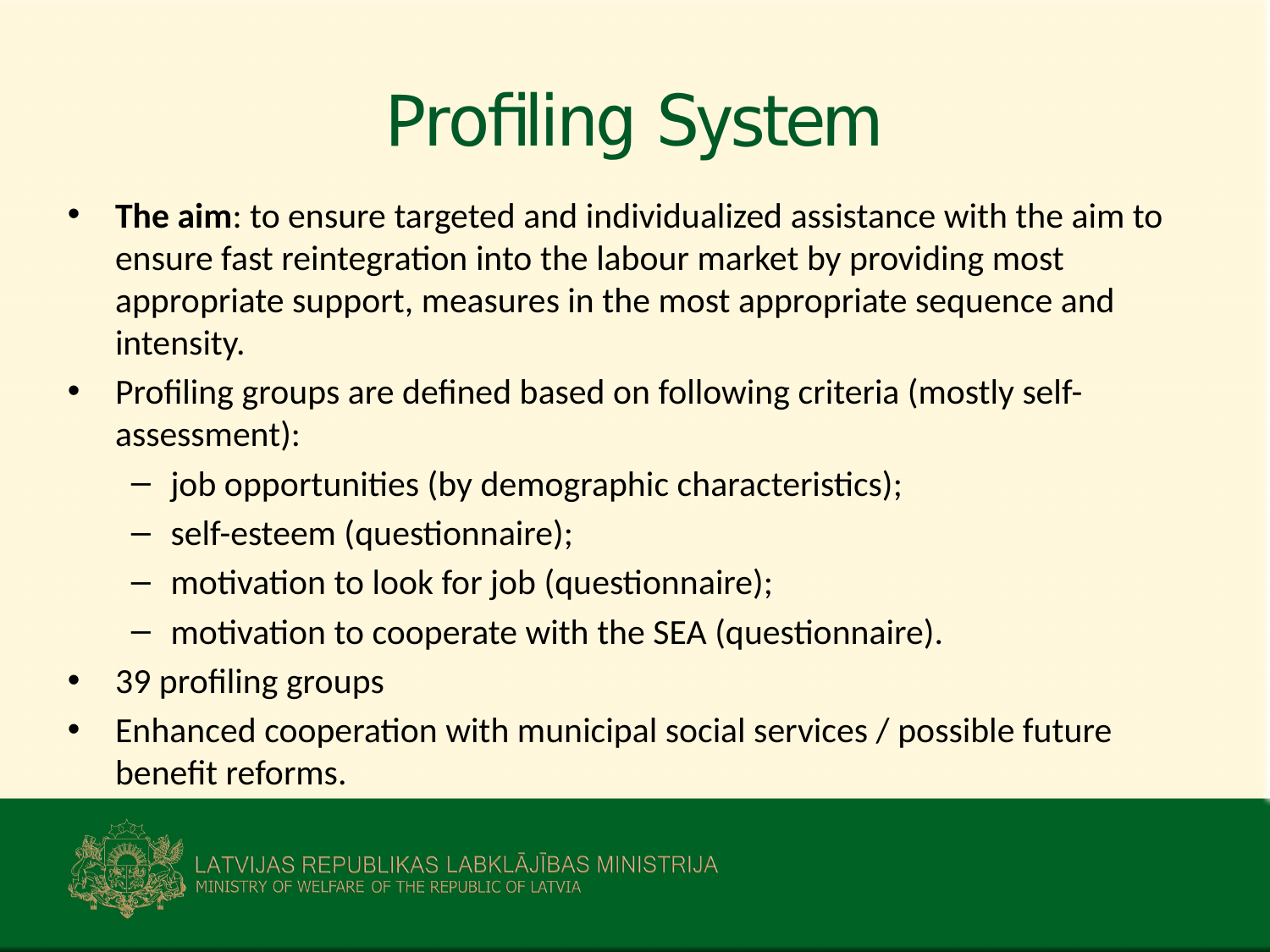

# Profiling System
The aim: to ensure targeted and individualized assistance with the aim to ensure fast reintegration into the labour market by providing most appropriate support, measures in the most appropriate sequence and intensity.
Profiling groups are defined based on following criteria (mostly self-assessment):
job opportunities (by demographic characteristics);
self-esteem (questionnaire);
motivation to look for job (questionnaire);
motivation to cooperate with the SEA (questionnaire).
39 profiling groups
Enhanced cooperation with municipal social services / possible future benefit reforms.